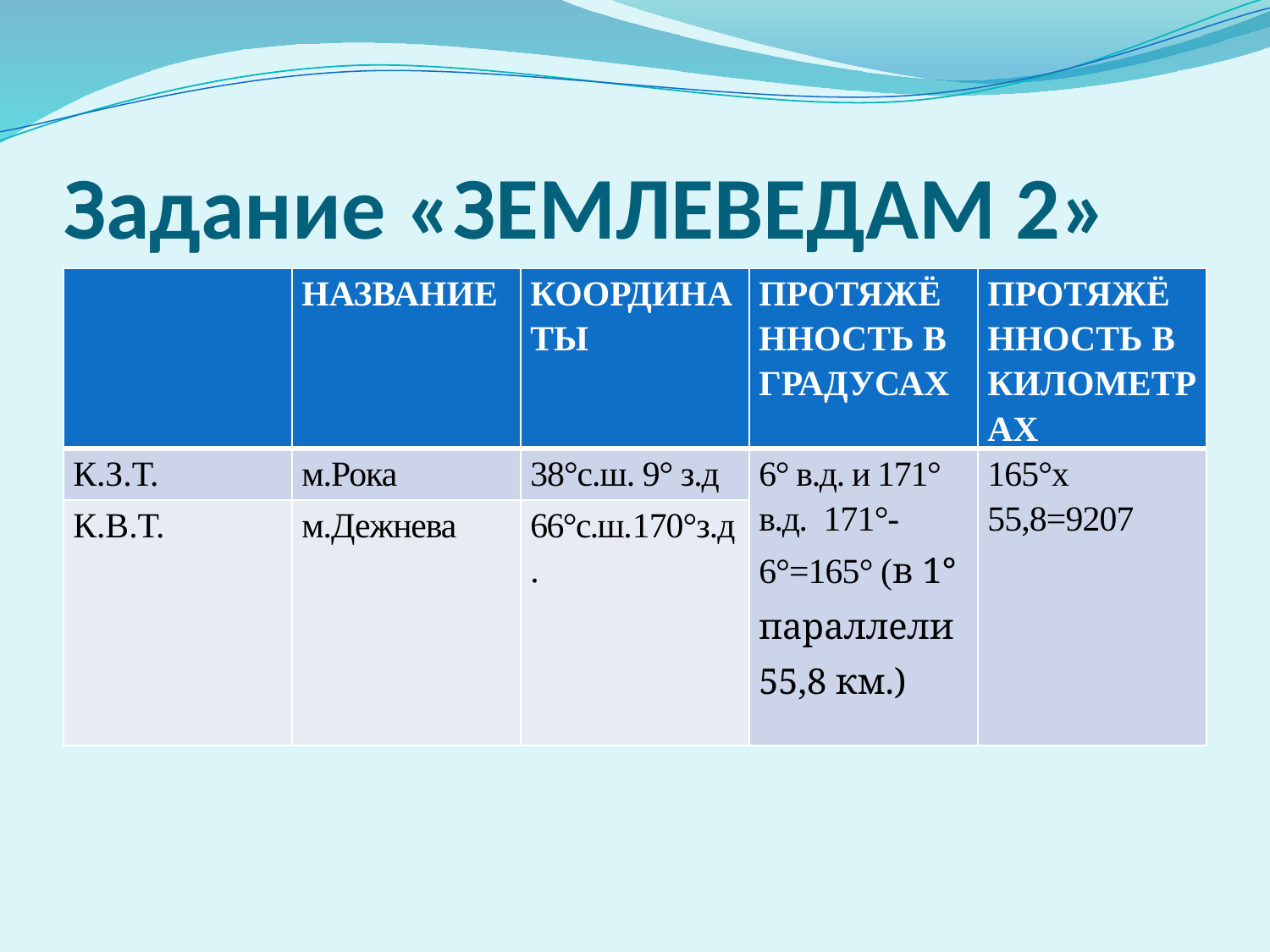

# Задание «ЗЕМЛЕВЕДАМ 2»
|  | НАЗВАНИЕ | КООРДИНАТЫ | ПРОТЯЖЁННОСТЬ В ГРАДУСАХ | ПРОТЯЖЁННОСТЬ В КИЛОМЕТРАХ |
| --- | --- | --- | --- | --- |
| К.З.Т. | м.Рока | 38°с.ш. 9° з.д | 6° в.д. и 171° в.д. 171°-6°=165° (в 1° параллели 55,8 км.) | 165°х 55,8=9207 |
| К.В.Т. | м.Дежнева | 66°с.ш.170°з.д. |  |  |